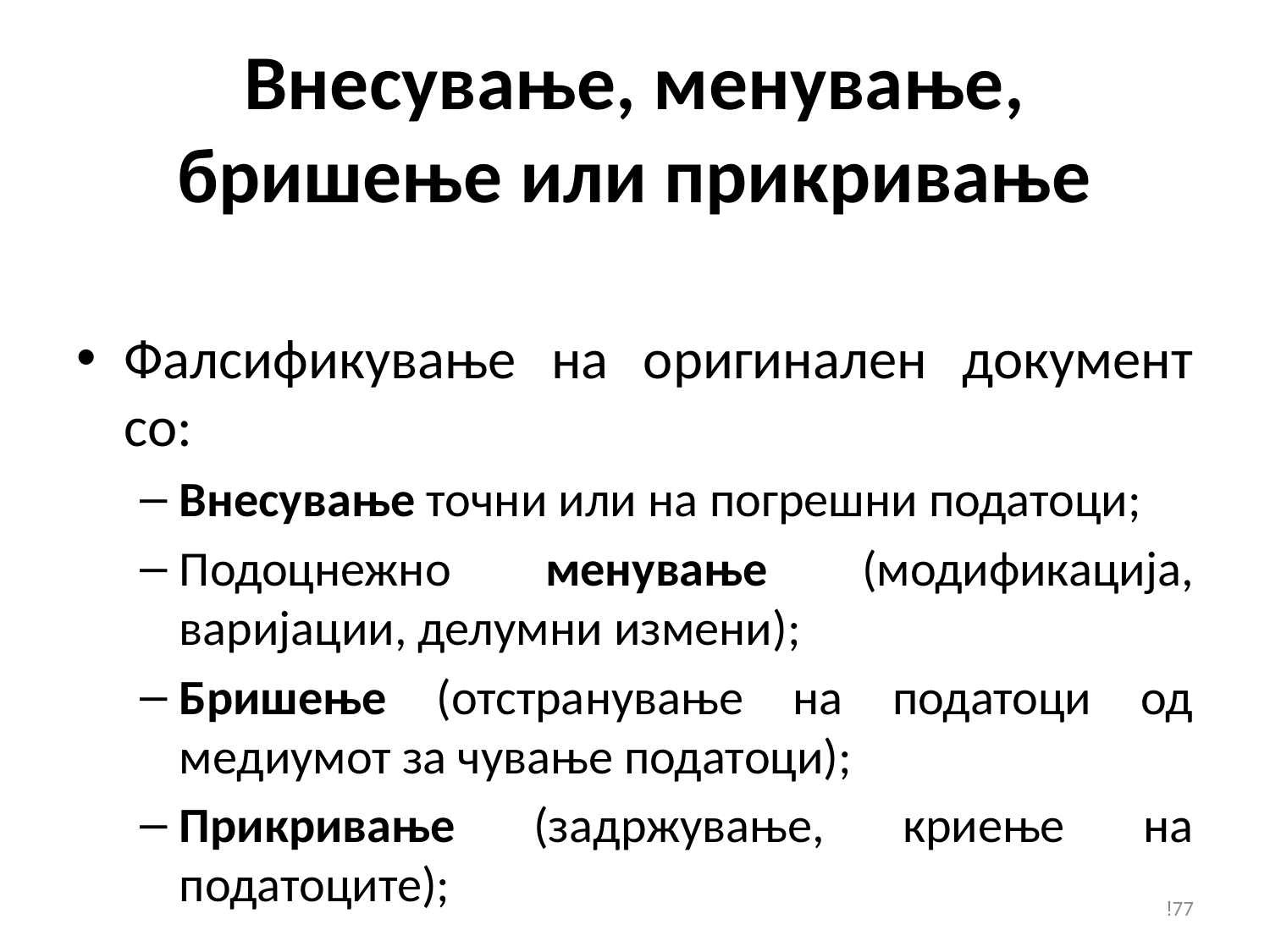

# Внесување, менување, бришење или прикривање
Фалсификување на оригинален документ со:
Внесување точни или на погрешни податоци;
Подоцнежно менување (модификација, варијации, делумни измени);
Бришење (отстранување на податоци од медиумот за чување податоци);
Прикривање (задржување, криење на податоците);
!77